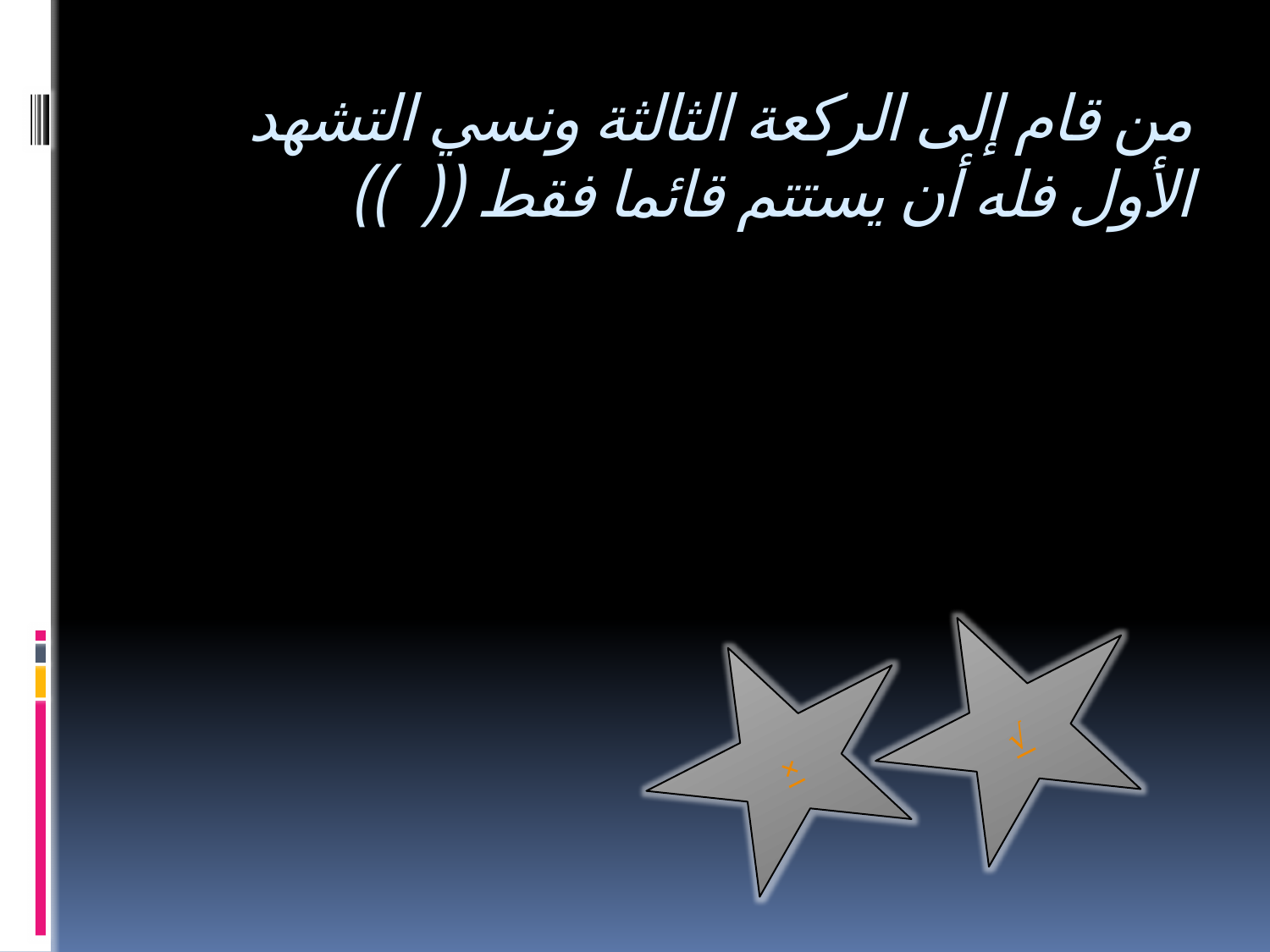

# من قام إلى الركعة الثالثة ونسي التشهد الأول فله أن يستتم قائما فقط ((  ))
√
×